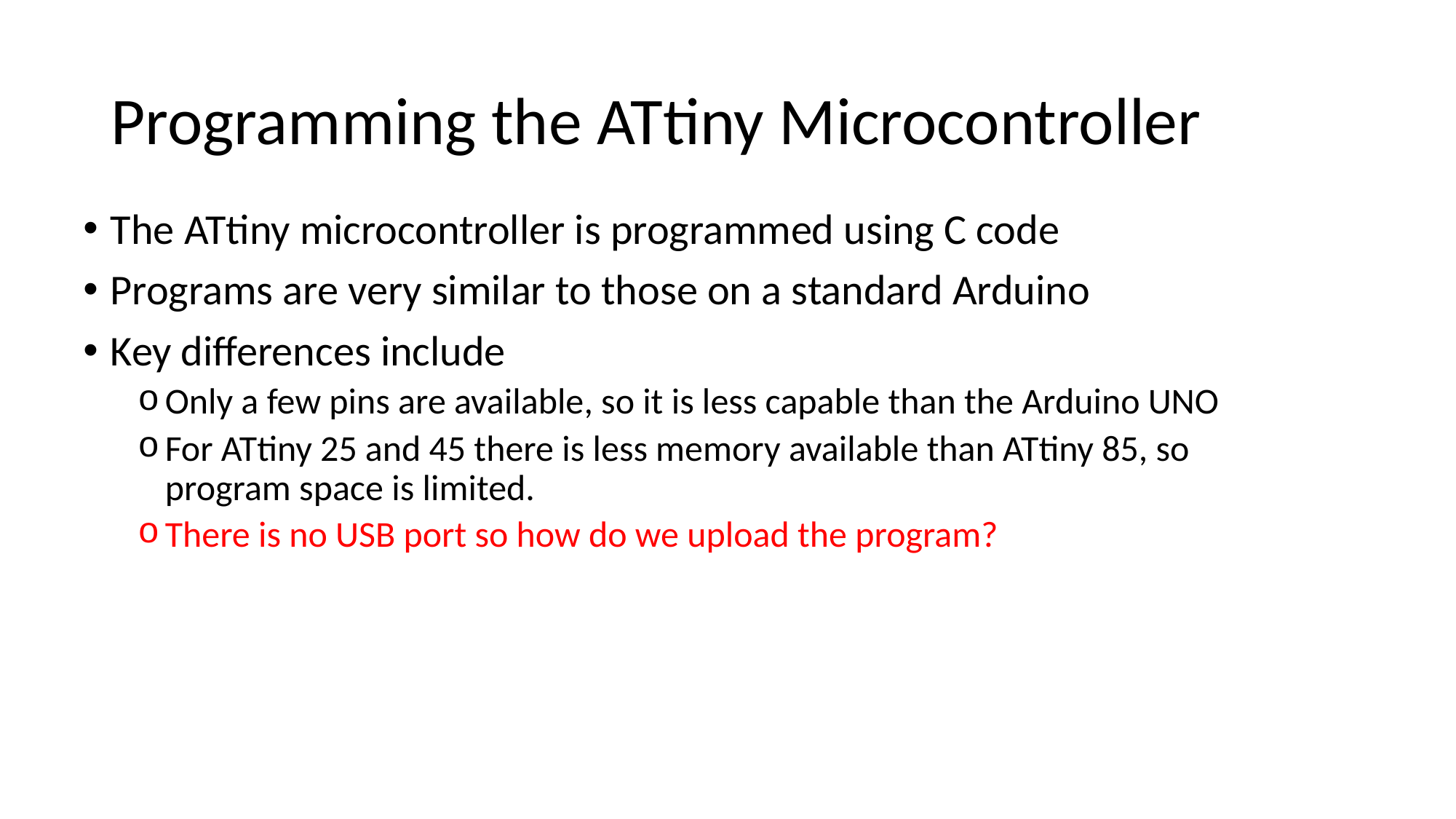

# Programming the ATtiny Microcontroller
The ATtiny microcontroller is programmed using C code
Programs are very similar to those on a standard Arduino
Key differences include
Only a few pins are available, so it is less capable than the Arduino UNO
For ATtiny 25 and 45 there is less memory available than ATtiny 85, so program space is limited.
There is no USB port so how do we upload the program?